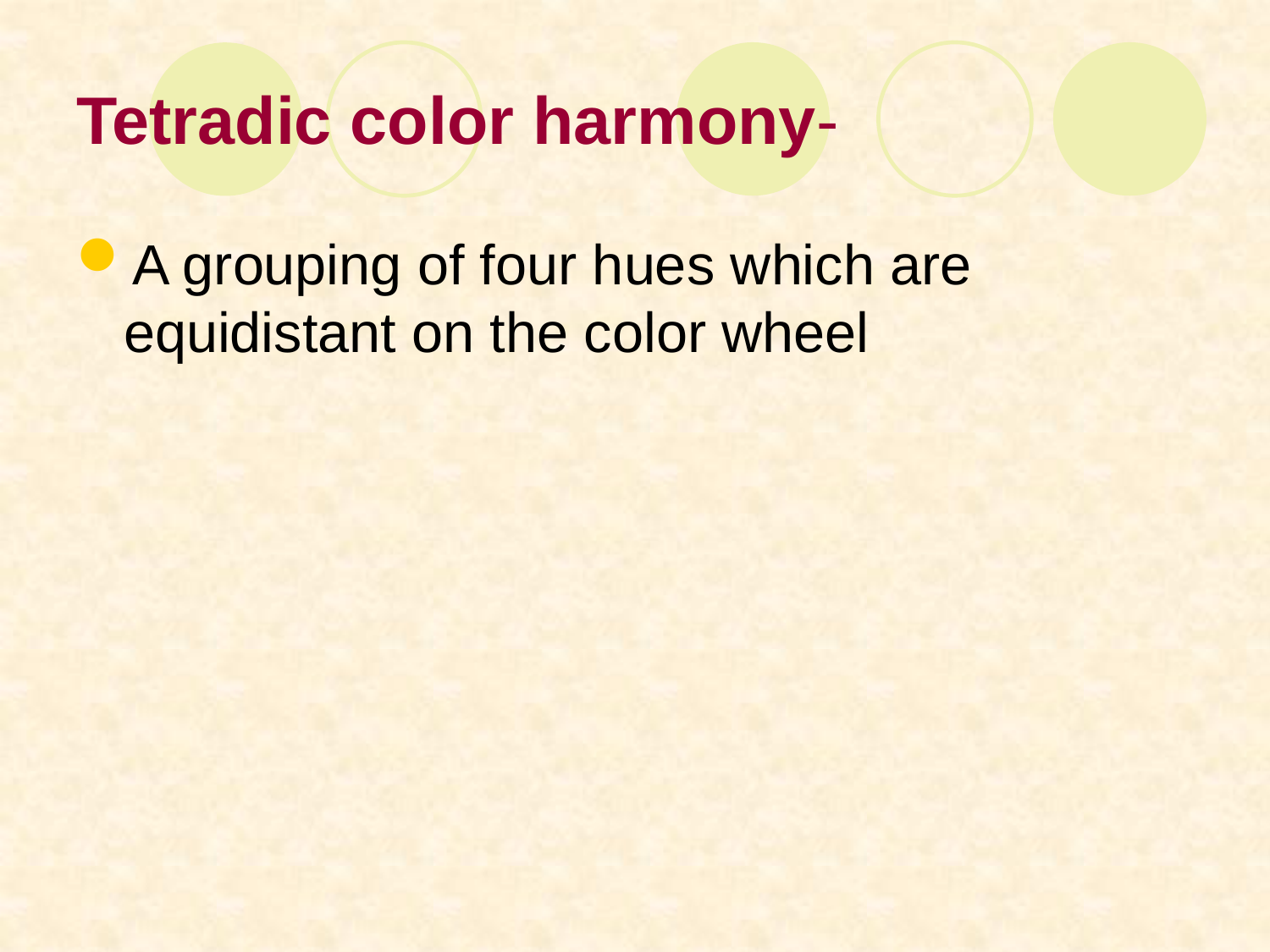

# Tetradic color harmony-
A grouping of four hues which are equidistant on the color wheel